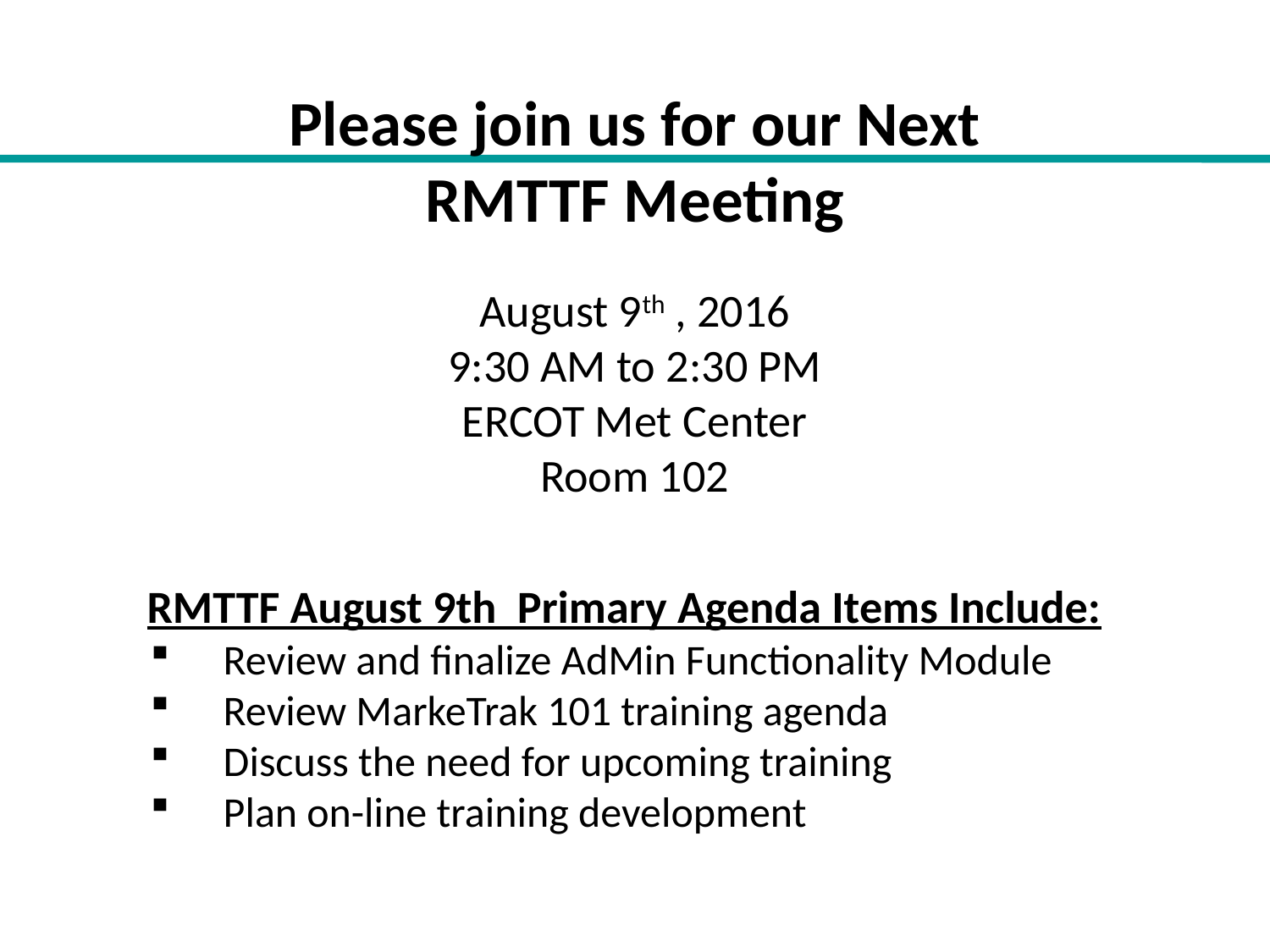

# Please join us for our Next RMTTF Meeting
August 9th , 2016
9:30 AM to 2:30 PM
ERCOT Met Center
Room 102
RMTTF August 9th  Primary Agenda Items Include:
 Review and finalize AdMin Functionality Module
 Review MarkeTrak 101 training agenda
 Discuss the need for upcoming training
 Plan on-line training development